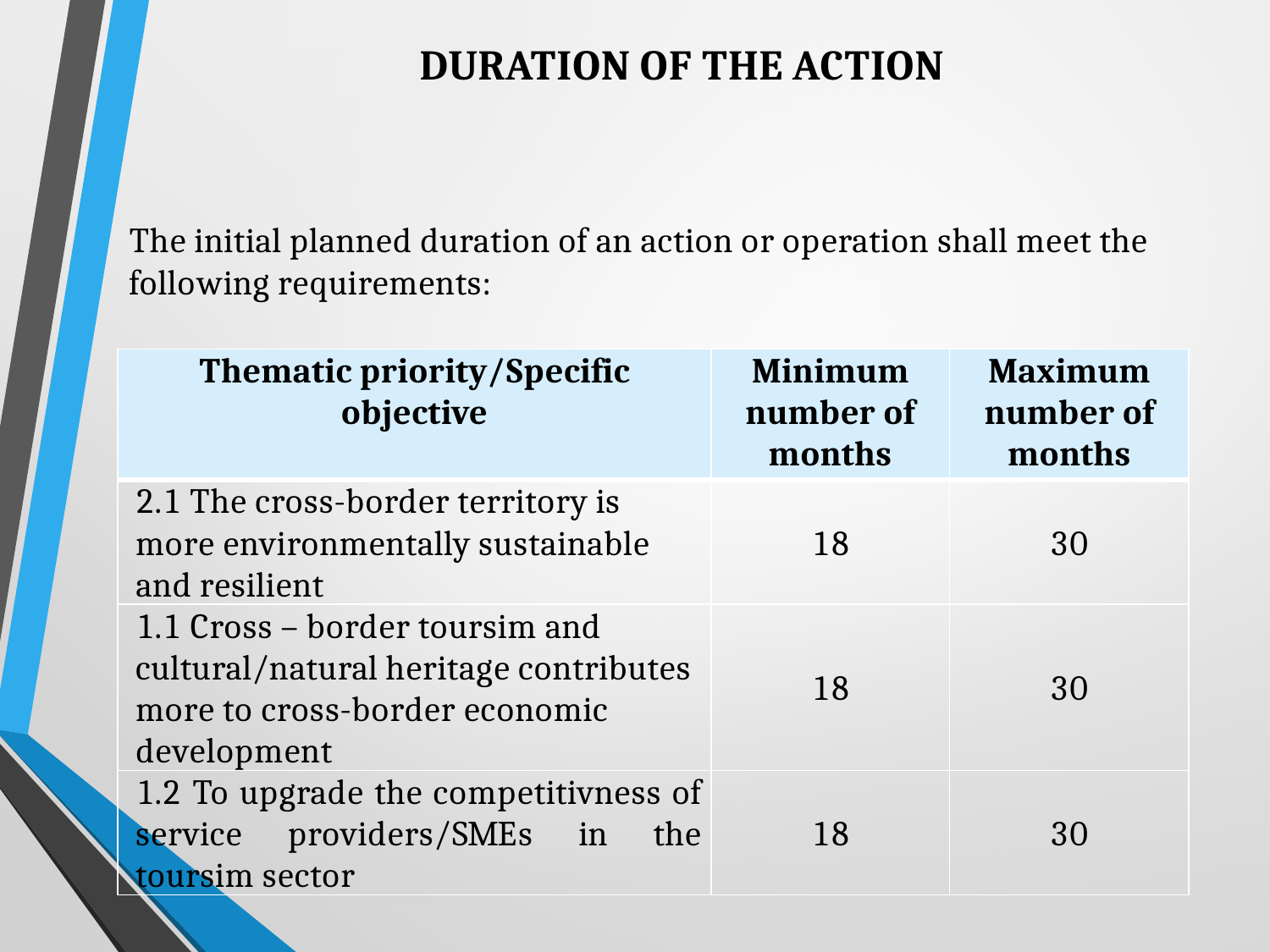

DURATION OF THE ACTION
The initial planned duration of an action or operation shall meet the following requirements:
| Thematic priority/Specific objective | Minimum number of months | Maximum number of months |
| --- | --- | --- |
| 2.1 The cross-border territory is more environmentally sustainable and resilient | 18 | 30 |
| 1.1 Cross – border toursim and cultural/natural heritage contributes more to cross-border economic development | 18 | 30 |
| 1.2 To upgrade the competitivness of service providers/SMEs in the toursim sector | 18 | 30 |